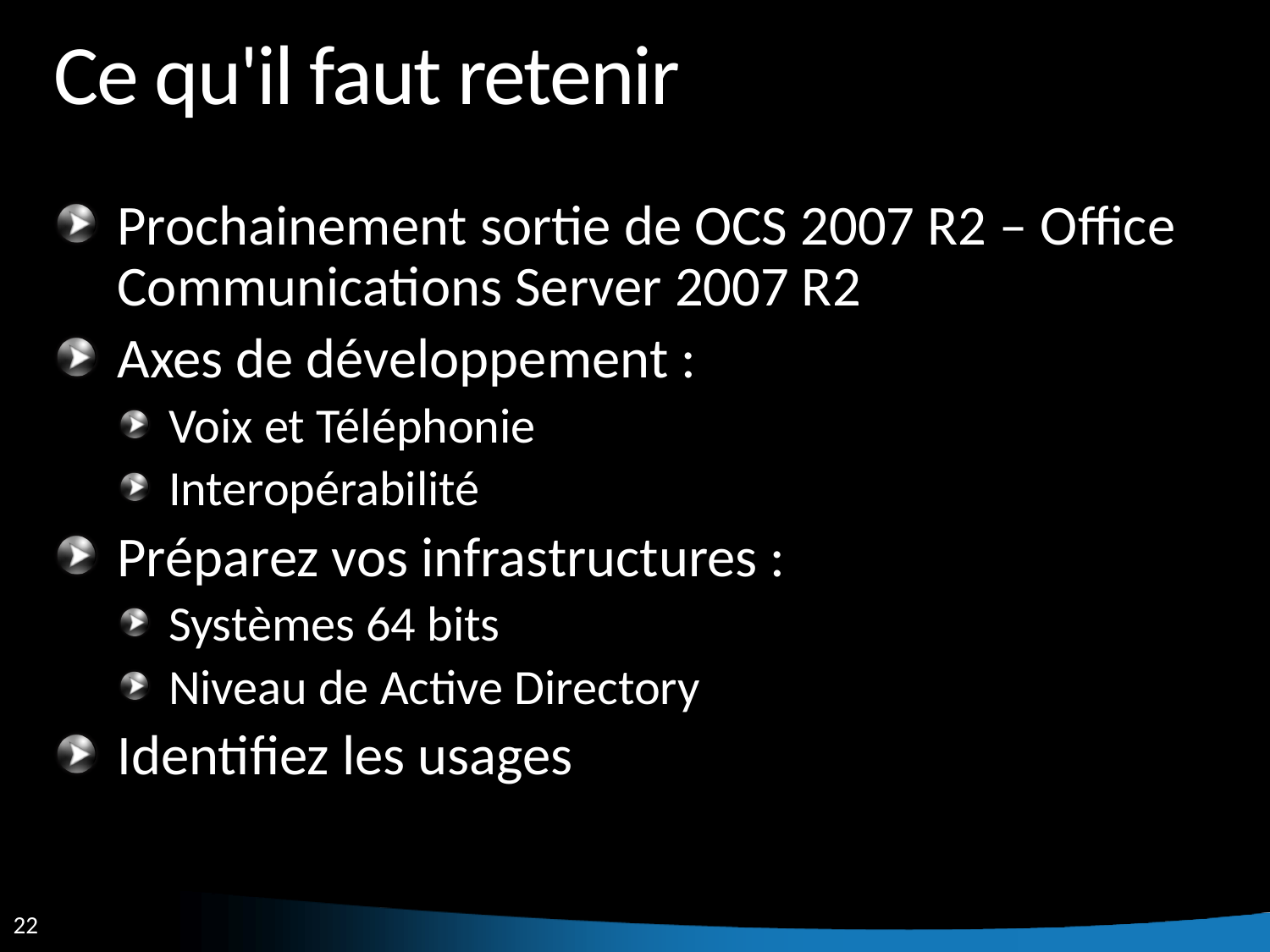

# Ce qu'il faut retenir
Prochainement sortie de OCS 2007 R2 – Office Communications Server 2007 R2
Axes de développement :
Voix et Téléphonie
Interopérabilité
Préparez vos infrastructures :
Systèmes 64 bits
Niveau de Active Directory
Identifiez les usages